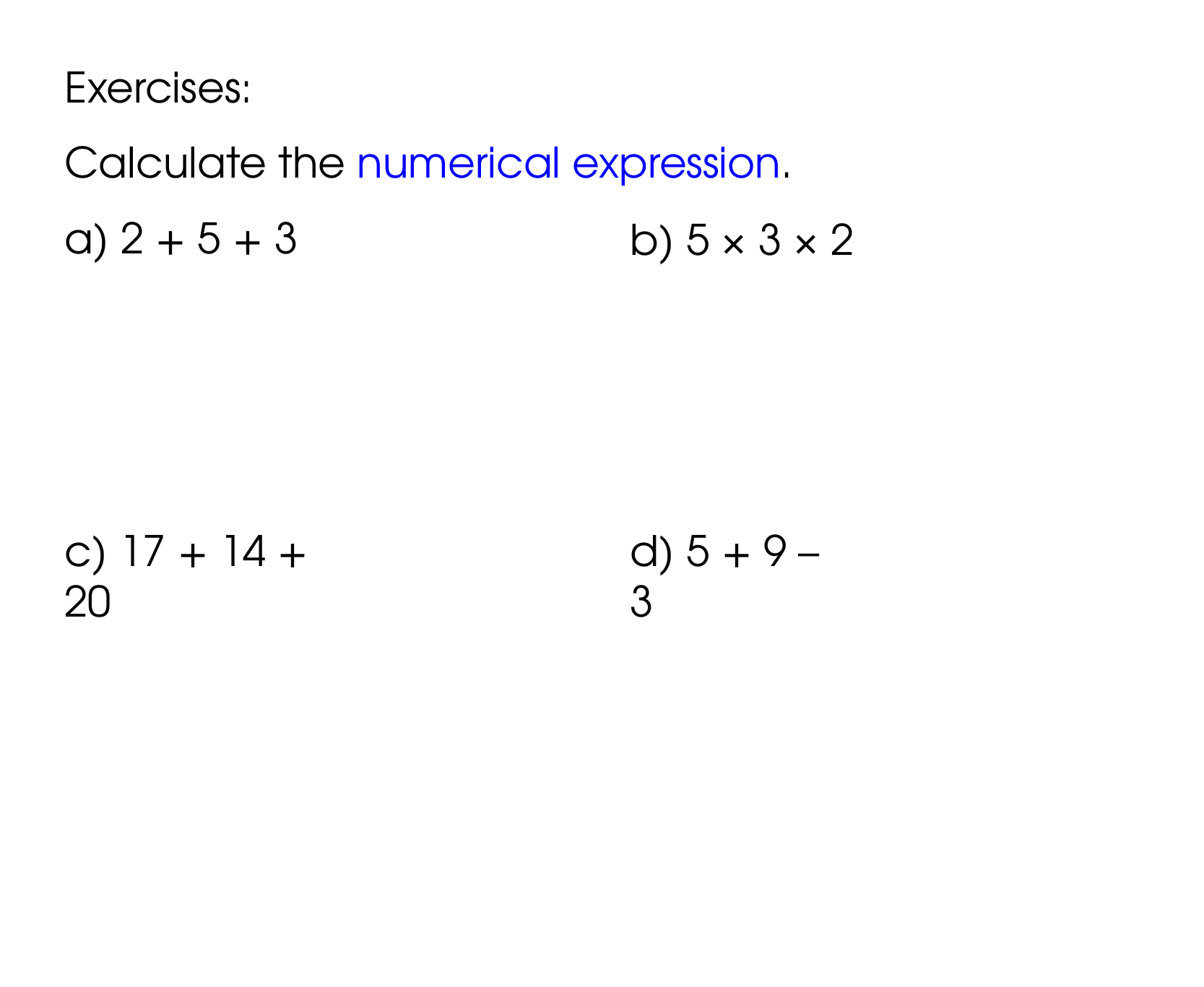

Exercises:
Calculate the numerical expression.
a) 2 + 5 + 3
b) 5 × 3 × 2
c) 17 + 14 + 20
d) 5 + 9 – 3